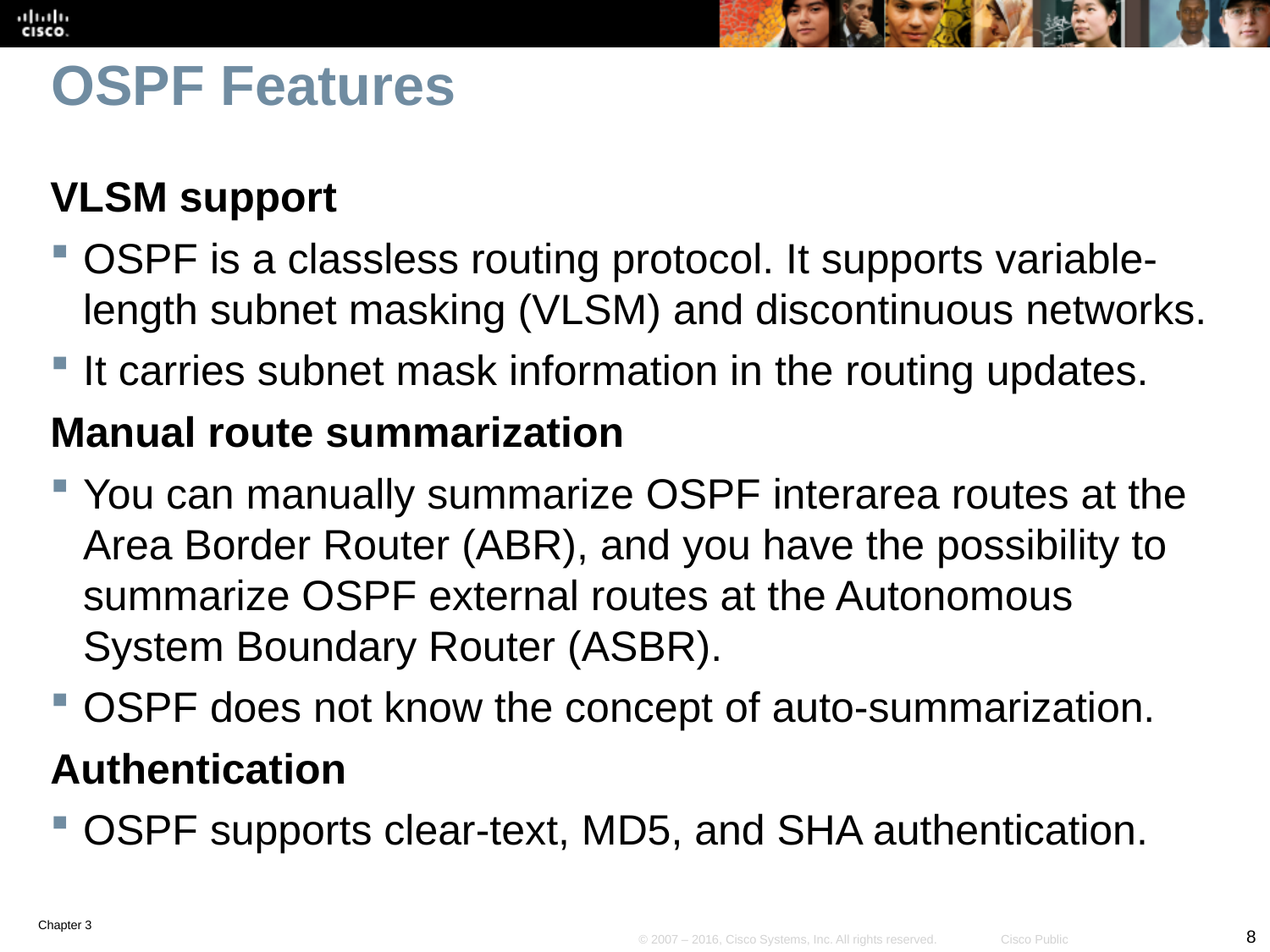

# OSPF Features
VLSM support
OSPF is a classless routing protocol. It supports variable-length subnet masking (VLSM) and discontinuous networks.
It carries subnet mask information in the routing updates.
Manual route summarization
You can manually summarize OSPF interarea routes at the Area Border Router (ABR), and you have the possibility to summarize OSPF external routes at the Autonomous System Boundary Router (ASBR).
OSPF does not know the concept of auto-summarization.
Authentication
OSPF supports clear-text, MD5, and SHA authentication.